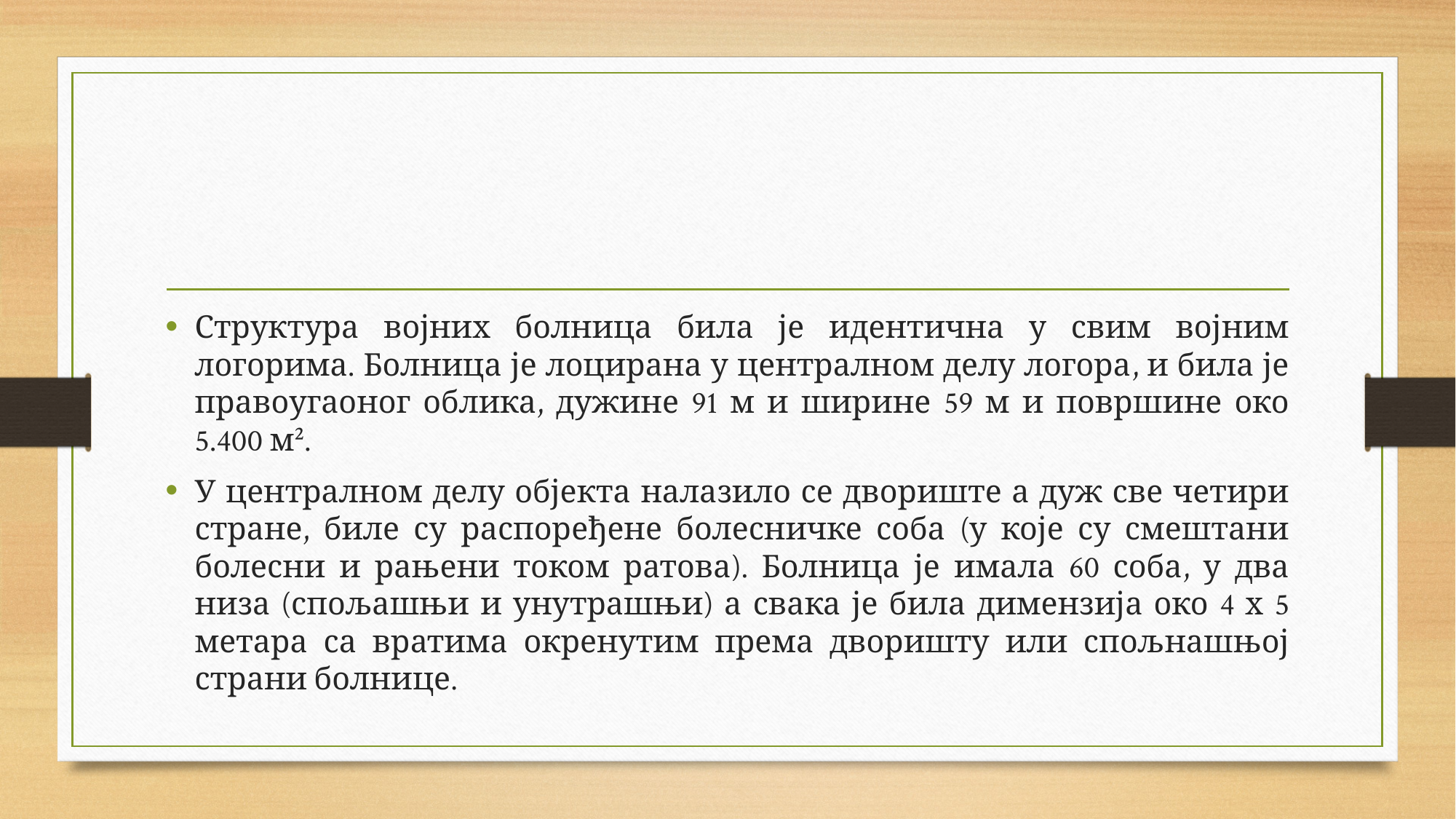

Структура војних болница била је идентична у свим војним логорима. Болница је лоцирана у централном делу логора, и била је правоугаоног облика, дужине 91 м и ширине 59 м и површине око 5.400 м².
У централном делу објекта налазило се двориште а дуж све четири стране, биле су распоређене болесничке соба (у које су смештани болесни и рањени током ратова). Болница је имала 60 соба, у два низа (спољашњи и унутрашњи) а свака је била димензија око 4 х 5 метара са вратима окренутим према дворишту или спољнашњој страни болнице.